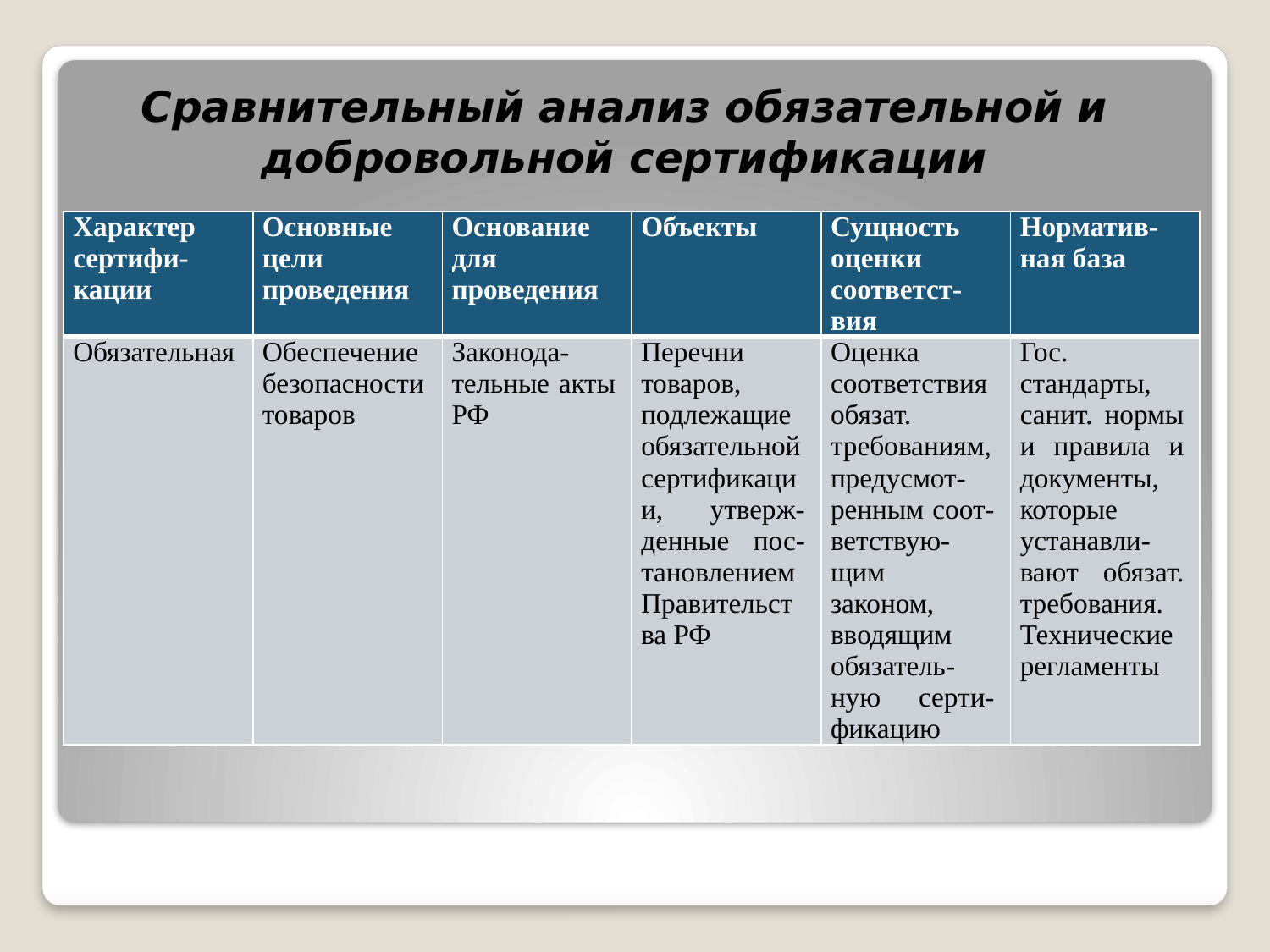

Сравнительный анализ обязательной и добровольной сертификации
| Характер сертифи-кации | Основные цели проведения | Основание для проведения | Объекты | Сущность оценки соответст-вия | Норматив-ная база |
| --- | --- | --- | --- | --- | --- |
| Обязательная | Обеспечение безопасности товаров | Законода-тельные акты РФ | Перечни товаров, подлежащие обязательной сертификации, утверж-денные пос-тановлением Правительства РФ | Оценка соответствия обязат. требованиям, предусмот-ренным соот-ветствую-щим законом, вводящим обязатель-ную серти-фикацию | Гос. стандарты, санит. нормы и правила и документы, которые устанавли-вают обязат. требования. Технические регламенты |